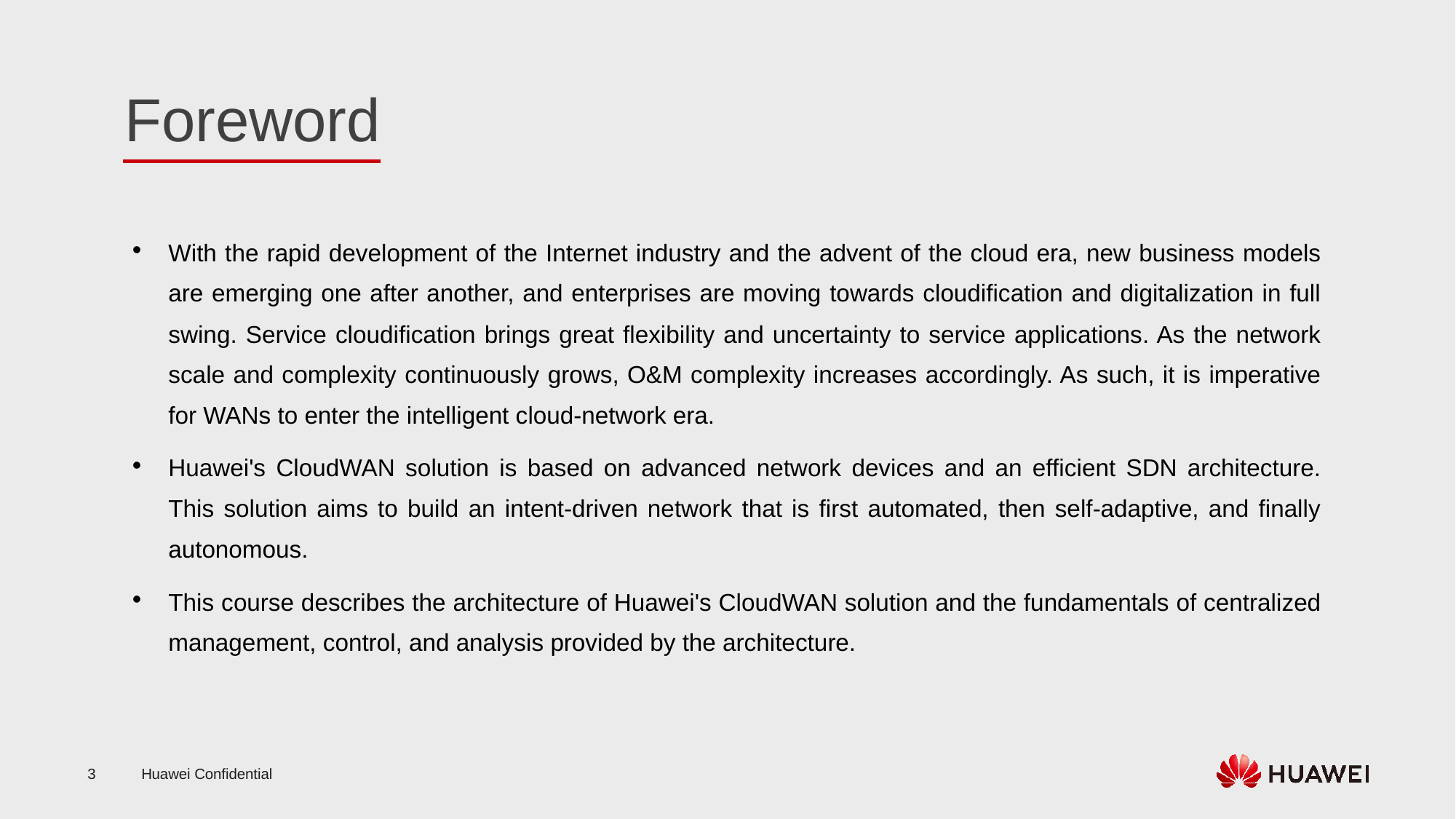

With the rapid development of the Internet industry and the advent of the cloud era, new business models are emerging one after another, and enterprises are moving towards cloudification and digitalization in full swing. Service cloudification brings great flexibility and uncertainty to service applications. As the network scale and complexity continuously grows, O&M complexity increases accordingly. As such, it is imperative for WANs to enter the intelligent cloud-network era.
Huawei's CloudWAN solution is based on advanced network devices and an efficient SDN architecture. This solution aims to build an intent-driven network that is first automated, then self-adaptive, and finally autonomous.
This course describes the architecture of Huawei's CloudWAN solution and the fundamentals of centralized management, control, and analysis provided by the architecture.